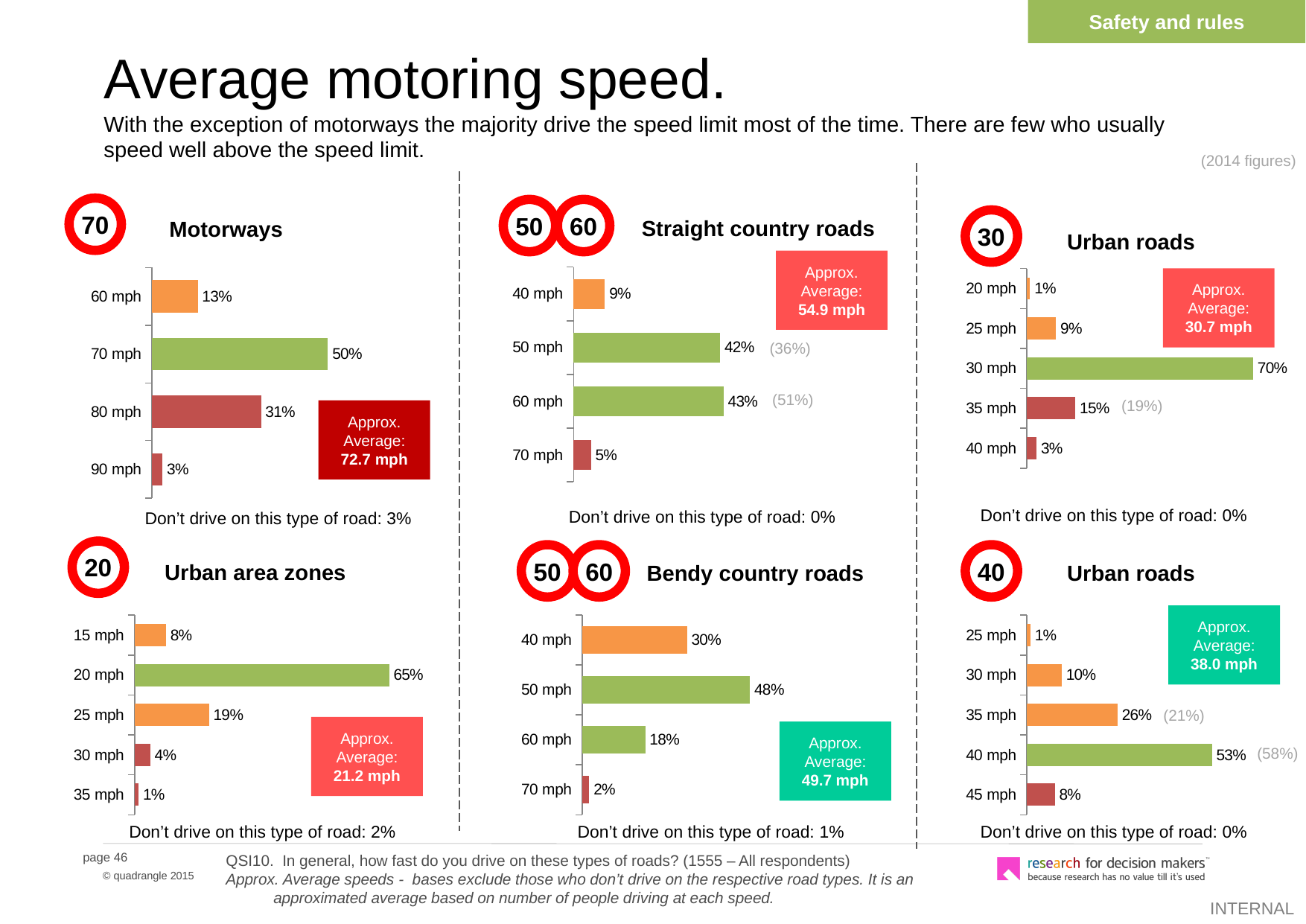

Safety and rules
# Average motoring speed. With the exception of motorways the majority drive the speed limit most of the time. There are few who usually speed well above the speed limit.
(2014 figures)
70
50
60
Straight country roads

Motorways
30
Urban roads
Approx. Average:
54.9 mph

### Chart

| Category |  |
|---|---|
| 20 mph | 0.010000000000000005 |
| 25 mph | 0.09000000000000002 |
| 30 mph | 0.7000000000000006 |
| 35 mph | 0.15000000000000024 |
| 40 mph | 0.030000000000000002 |

### Chart

| Category |  |
|---|---|
| 60 mph | 0.13 |
| 70 mph | 0.5 |
| 80 mph | 0.3100000000000024 |
| 90 mph | 0.030000000000000002 |

### Chart

| Category |  |
|---|---|
| 40 mph | 0.09000000000000002 |
| 50 mph | 0.4200000000000003 |
| 60 mph | 0.4300000000000004 |
| 70 mph | 0.05 |
Approx. Average:
30.7 mph
(36%)
(51%)
(19%)
Approx. Average:
72.7 mph
Don’t drive on this type of road: 0%
Don’t drive on this type of road: 0%
Don’t drive on this type of road: 3%
20
50
60
40
Urban area zones
Bendy country roads

Urban roads
Approx. Average:
38.0 mph

### Chart

| Category |  |
|---|---|
| 15 mph | 0.08000000000000004 |
| 20 mph | 0.6500000000000068 |
| 25 mph | 0.19 |
| 30 mph | 0.04000000000000002 |
| 35 mph | 0.010000000000000005 |

### Chart

| Category |  |
|---|---|
| 40 mph | 0.3000000000000003 |
| 50 mph | 0.4800000000000003 |
| 60 mph | 0.18000000000000024 |
| 70 mph | 0.02000000000000001 |

### Chart

| Category |  |
|---|---|
| 25 mph | 0.010000000000000005 |
| 30 mph | 0.1 |
| 35 mph | 0.26 |
| 40 mph | 0.53 |
| 45 mph | 0.08000000000000004 |
(21%)
Approx. Average:
21.2 mph
Approx. Average:
49.7 mph
(58%)
Don’t drive on this type of road: 2%
Don’t drive on this type of road: 0%
Don’t drive on this type of road: 1%
QSI10.  In general, how fast do you drive on these types of roads? (1555 – All respondents)
Approx. Average speeds -  bases exclude those who don’t drive on the respective road types. It is an approximated average based on number of people driving at each speed.